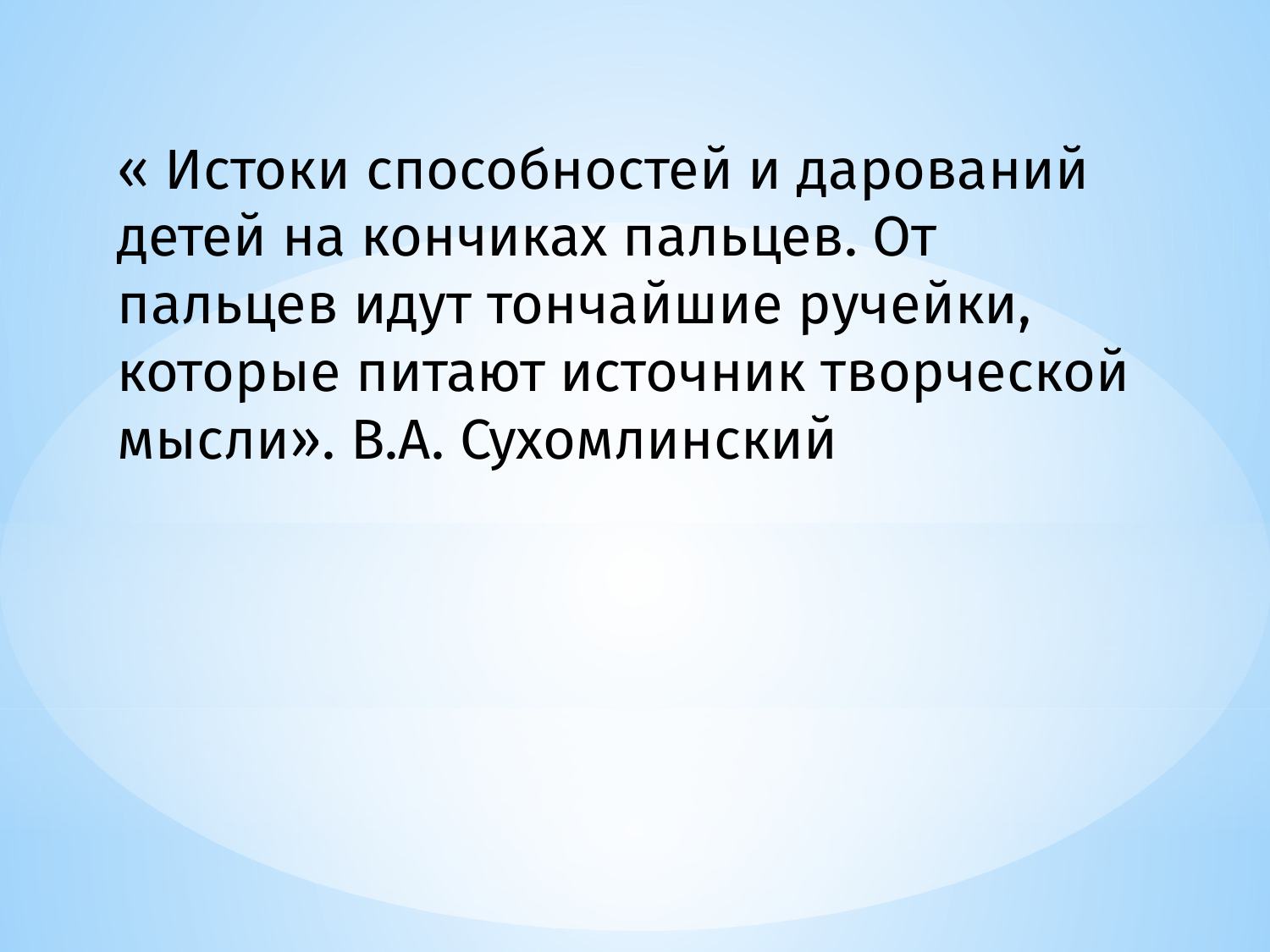

« Истоки способностей и дарований детей на кончиках пальцев. От пальцев идут тончайшие ручейки, которые питают источник творческой мысли». В.А. Сухомлинский